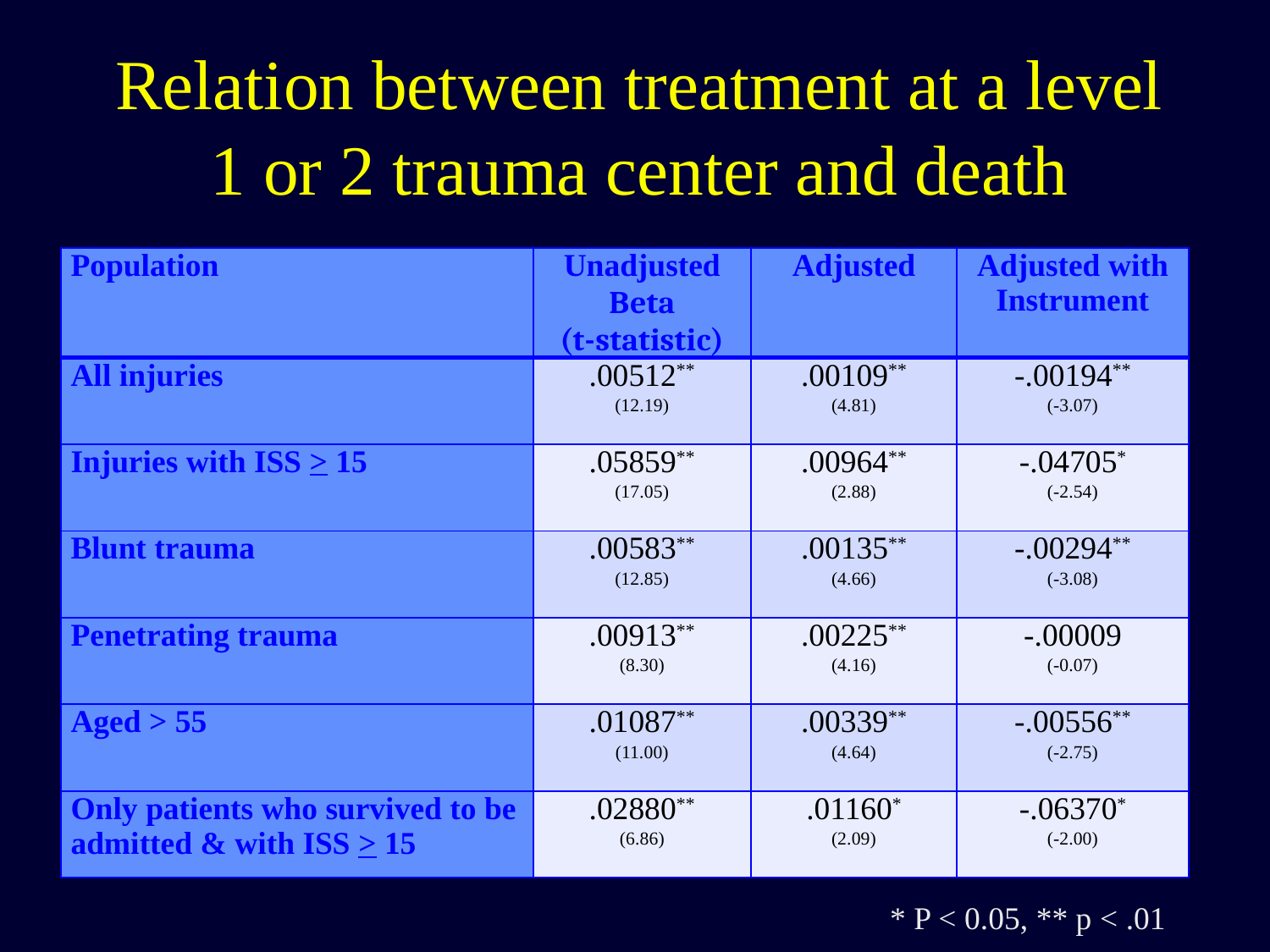

# Relation between treatment at a level 1 or 2 trauma center and death
| Population | Unadjusted Beta (t-statistic) | Adjusted | Adjusted with Instrument |
| --- | --- | --- | --- |
| All injuries | .00512\*\* (12.19) | .00109\*\* (4.81) | -.00194\*\* (-3.07) |
| Injuries with ISS > 15 | .05859\*\* (17.05) | .00964\*\* (2.88) | -.04705\* (-2.54) |
| Blunt trauma | .00583\*\* (12.85) | .00135\*\* (4.66) | -.00294\*\* (-3.08) |
| Penetrating trauma | .00913\*\* (8.30) | .00225\*\* (4.16) | -.00009 (-0.07) |
| Aged > 55 | .01087\*\* (11.00) | .00339\*\* (4.64) | -.00556\*\* (-2.75) |
| Only patients who survived to be admitted & with ISS > 15 | .02880\*\* (6.86) | .01160\* (2.09) | -.06370\* (-2.00) |
* P < 0.05, ** p < .01